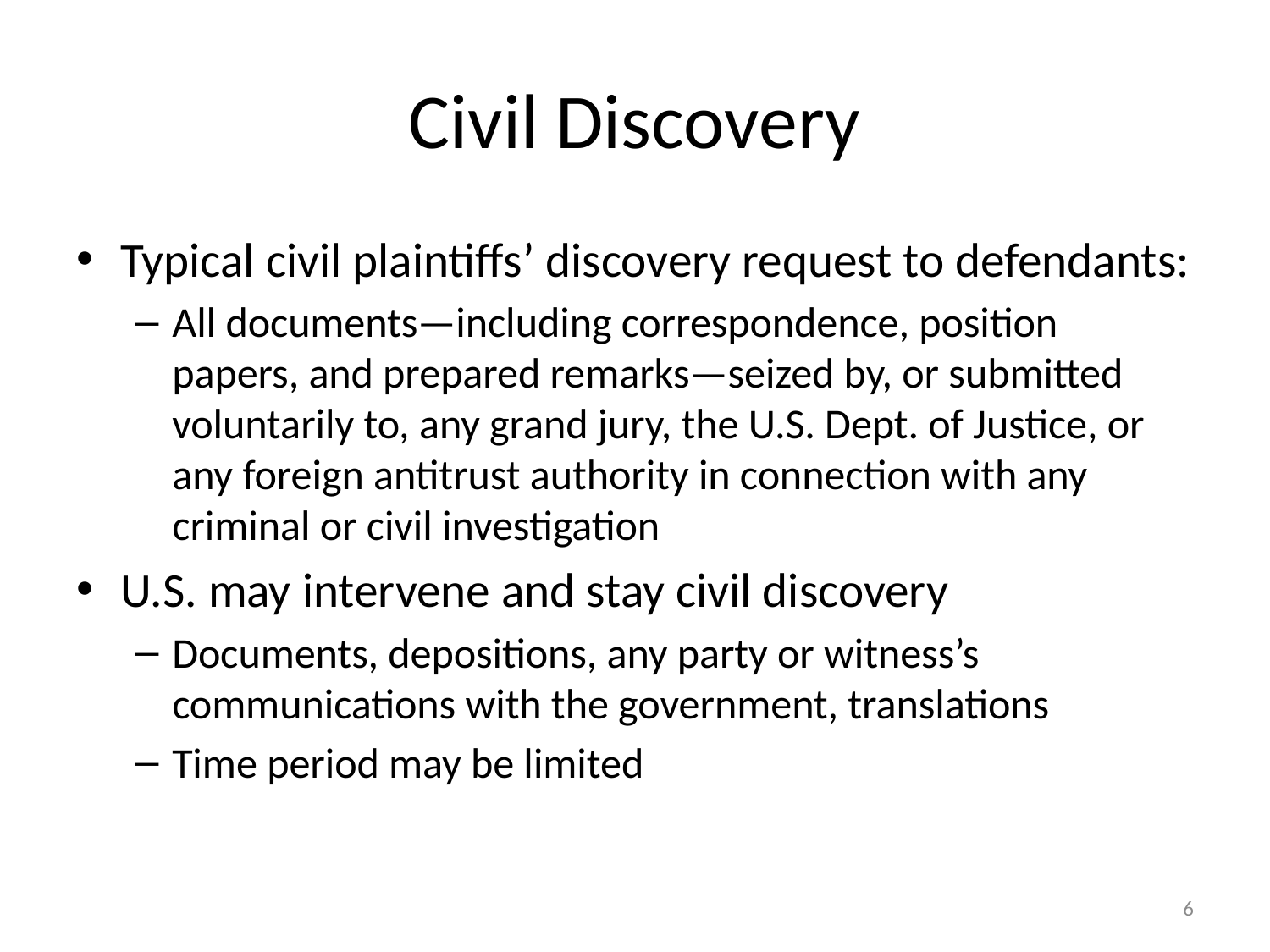

# Civil Discovery
Typical civil plaintiffs’ discovery request to defendants:
All documents—including correspondence, position papers, and prepared remarks—seized by, or submitted voluntarily to, any grand jury, the U.S. Dept. of Justice, or any foreign antitrust authority in connection with any criminal or civil investigation
U.S. may intervene and stay civil discovery
Documents, depositions, any party or witness’s communications with the government, translations
Time period may be limited
6